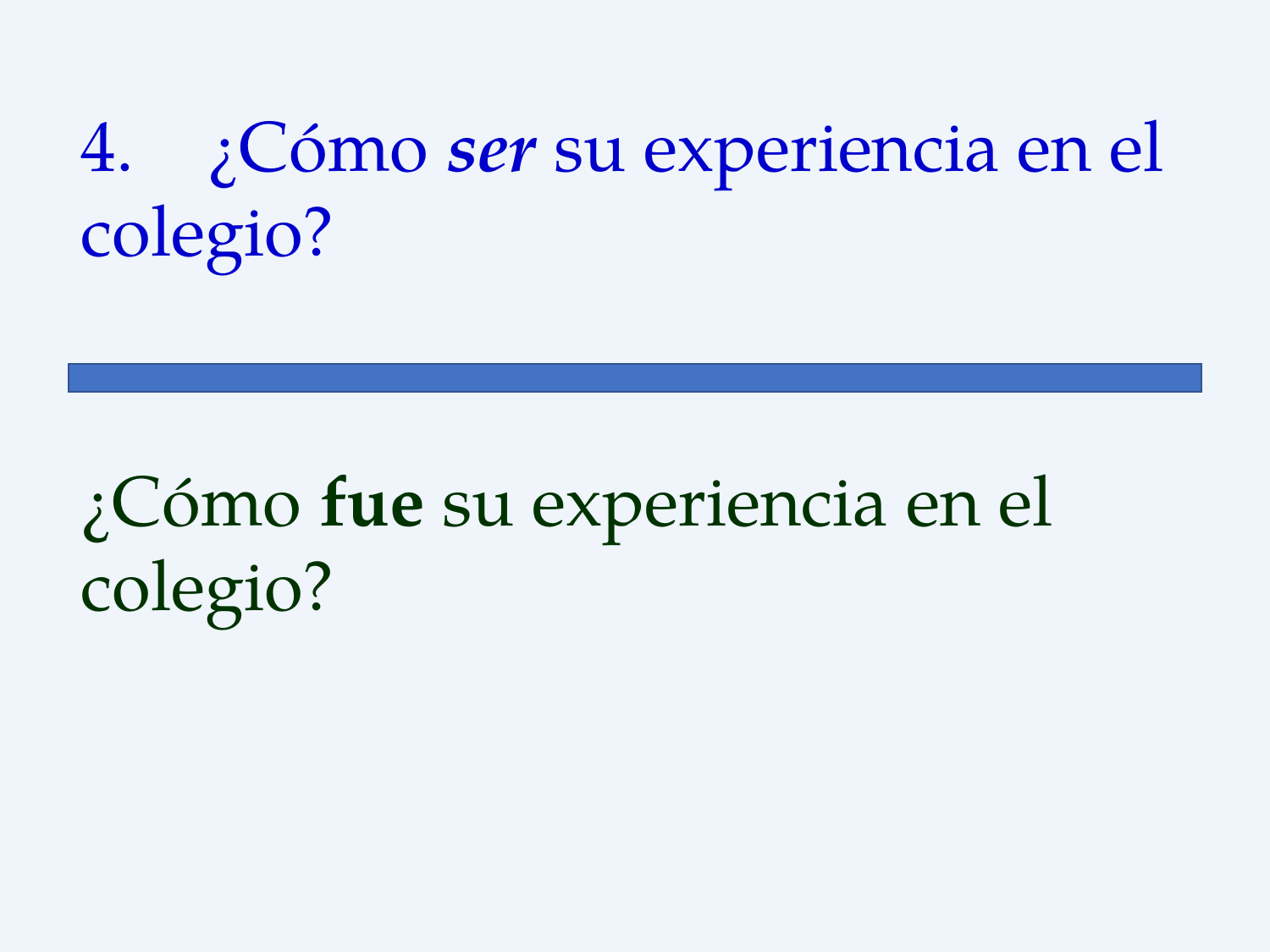

4.	¿Cómo ser su experiencia en el colegio?

¿Cómo fue su experiencia en el colegio?